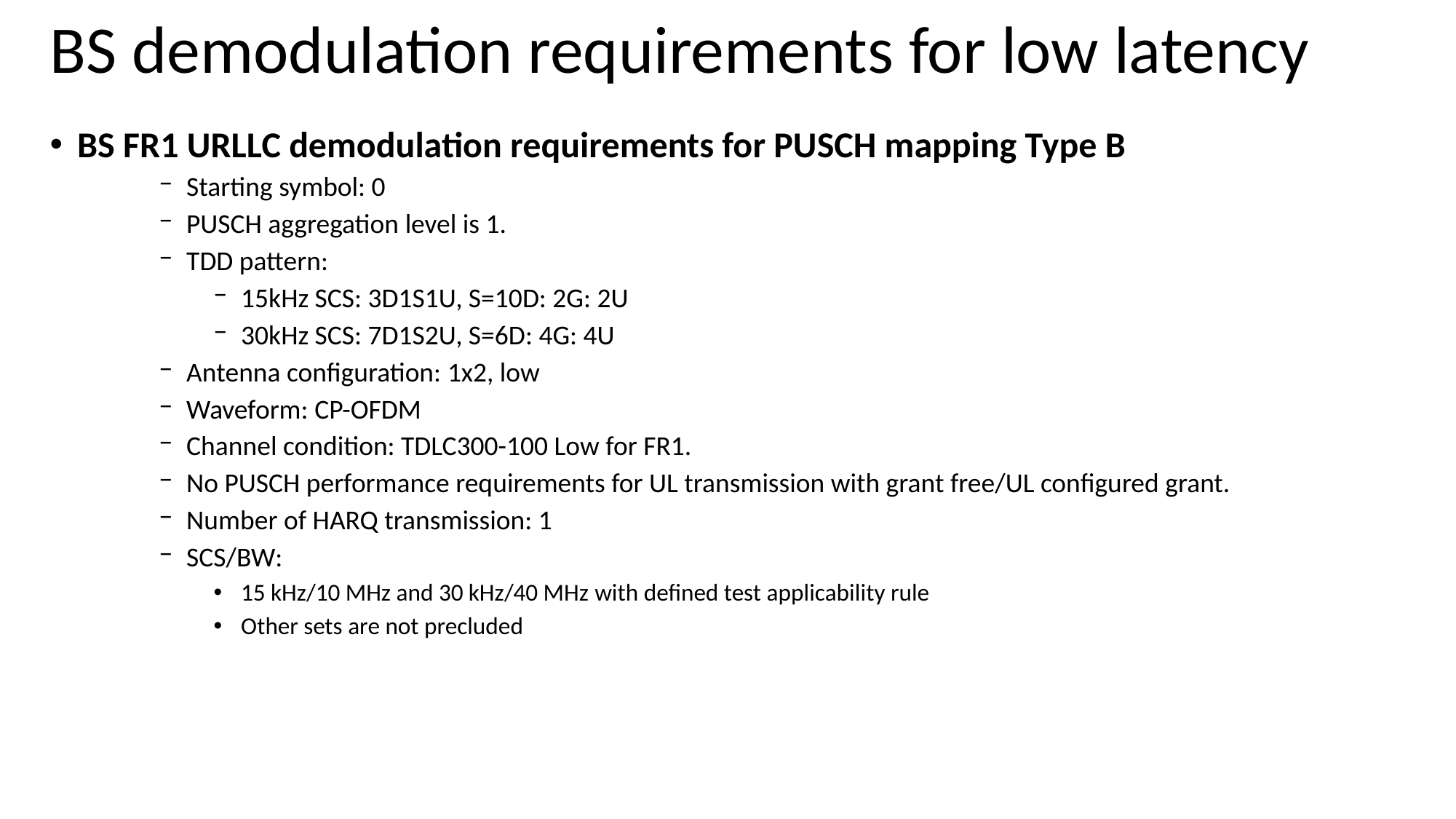

# BS demodulation requirements for low latency
BS FR1 URLLC demodulation requirements for PUSCH mapping Type B
Starting symbol: 0
PUSCH aggregation level is 1.
TDD pattern:
15kHz SCS: 3D1S1U, S=10D: 2G: 2U
30kHz SCS: 7D1S2U, S=6D: 4G: 4U
Antenna configuration: 1x2, low
Waveform: CP-OFDM
Channel condition: TDLC300-100 Low for FR1.
No PUSCH performance requirements for UL transmission with grant free/UL configured grant.
Number of HARQ transmission: 1
SCS/BW:
15 kHz/10 MHz and 30 kHz/40 MHz with defined test applicability rule
Other sets are not precluded